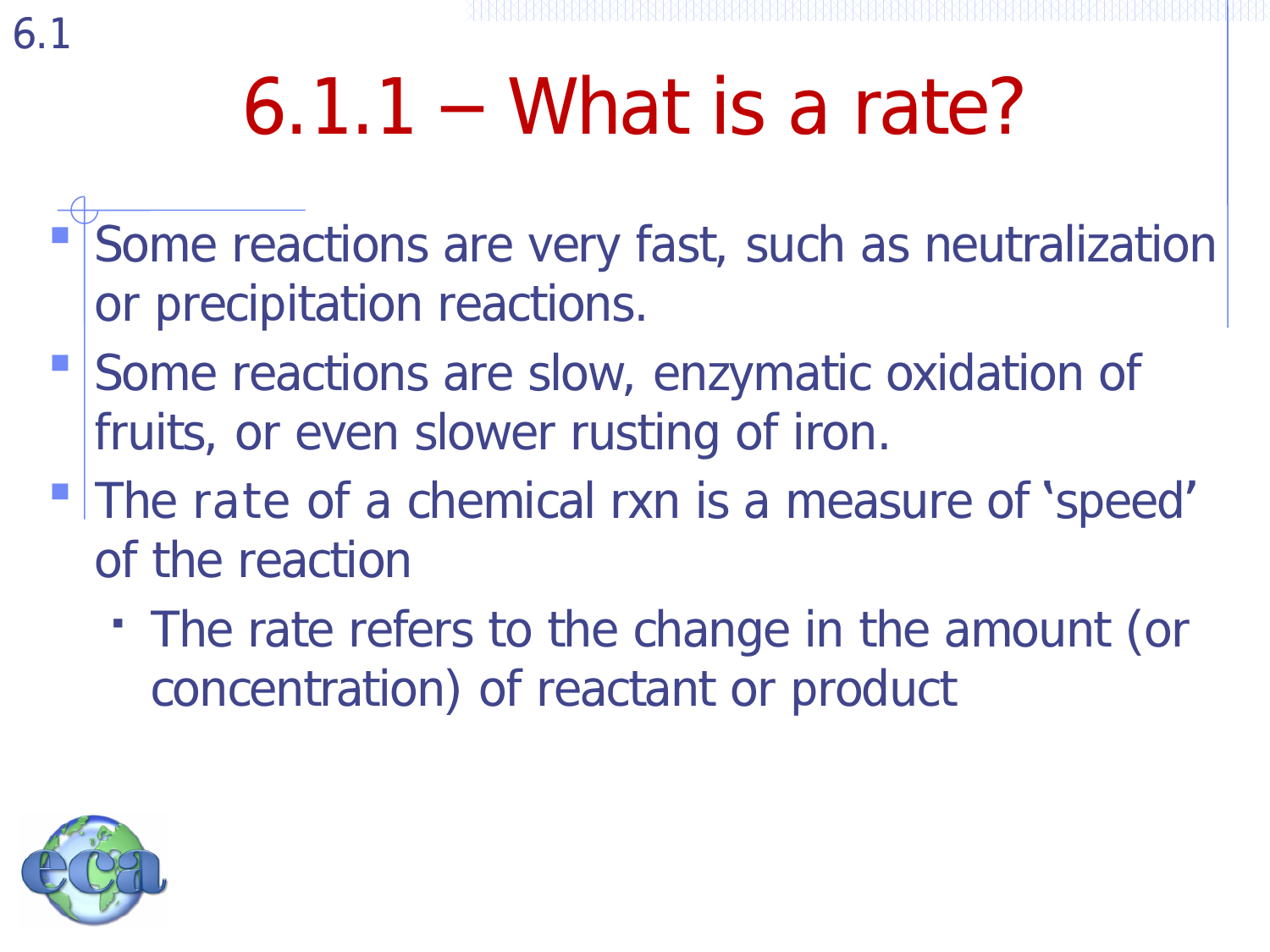

# 6.1.1 – What is a rate?
Some reactions are very fast, such as neutralization or precipitation reactions.
Some reactions are slow, enzymatic oxidation of fruits, or even slower rusting of iron.
The rate of a chemical rxn is a measure of ‘speed’ of the reaction
The rate refers to the change in the amount (or concentration) of reactant or product